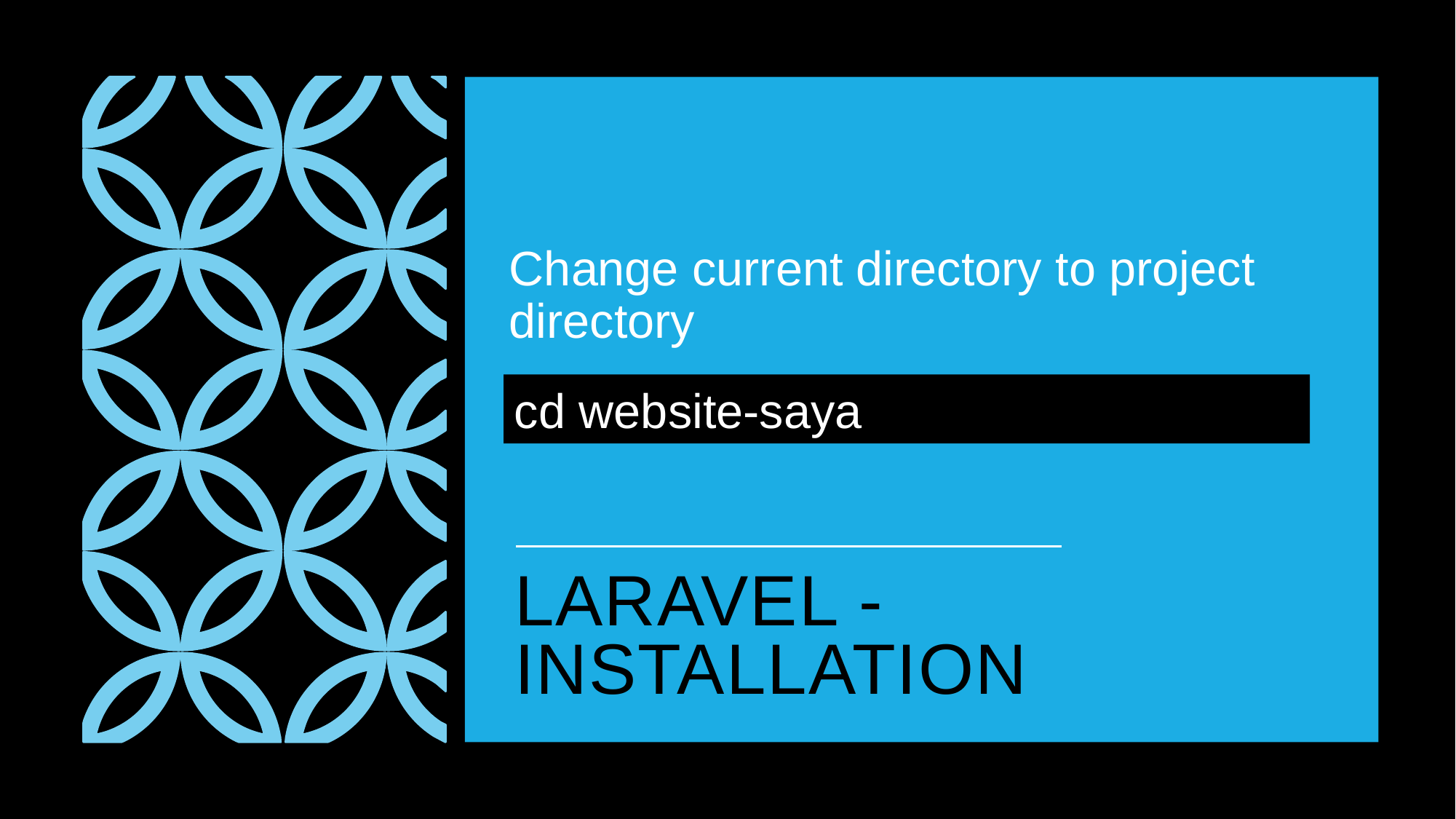

Change current directory to project directory

cd website-saya
# LARAVEL - INSTALLATION